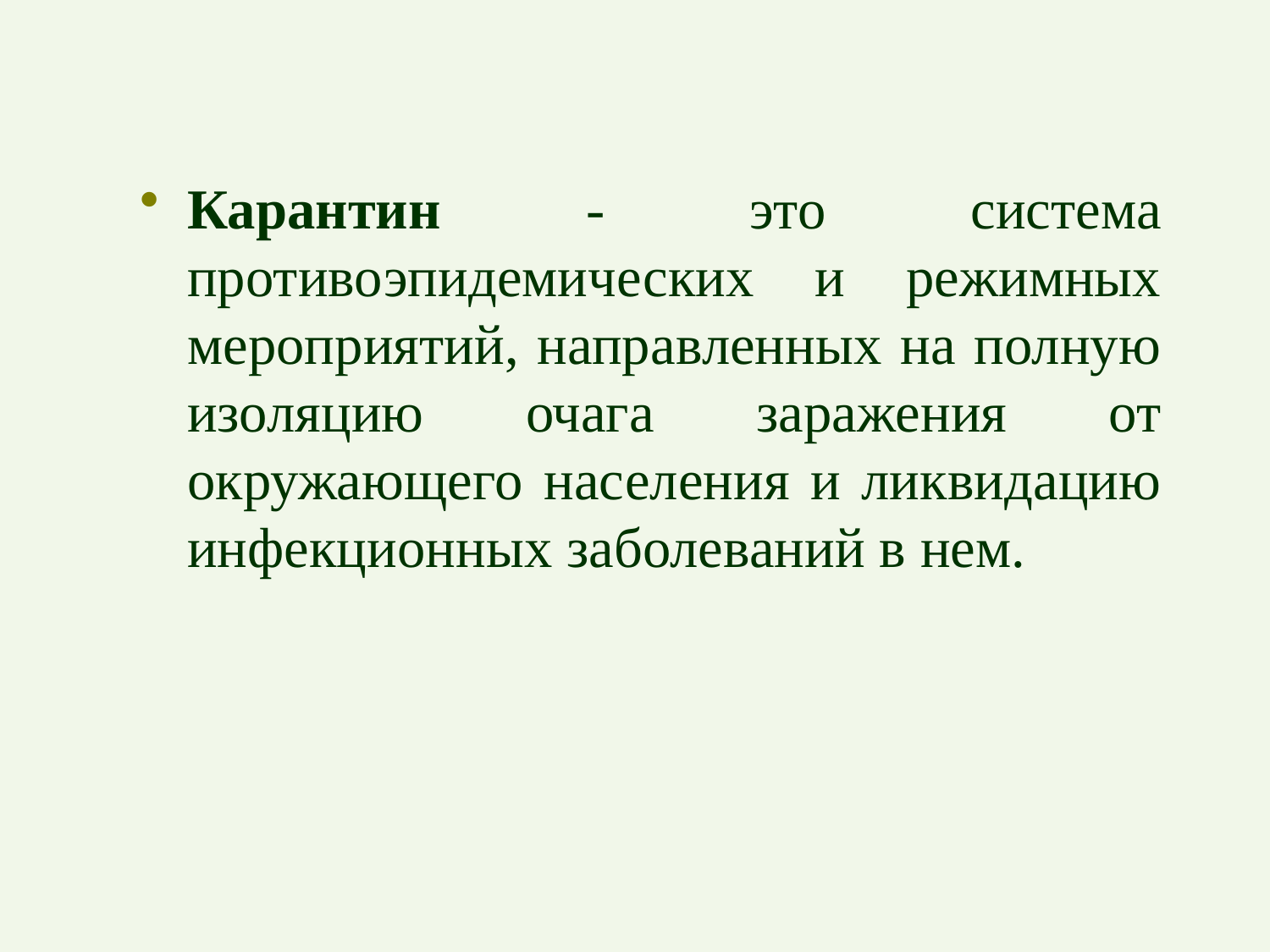

Карантин - это система противоэпидемических и режимных мероприятий, направленных на полную изоляцию очага заражения от окружающего населения и ликвидацию инфекционных заболеваний в нем.